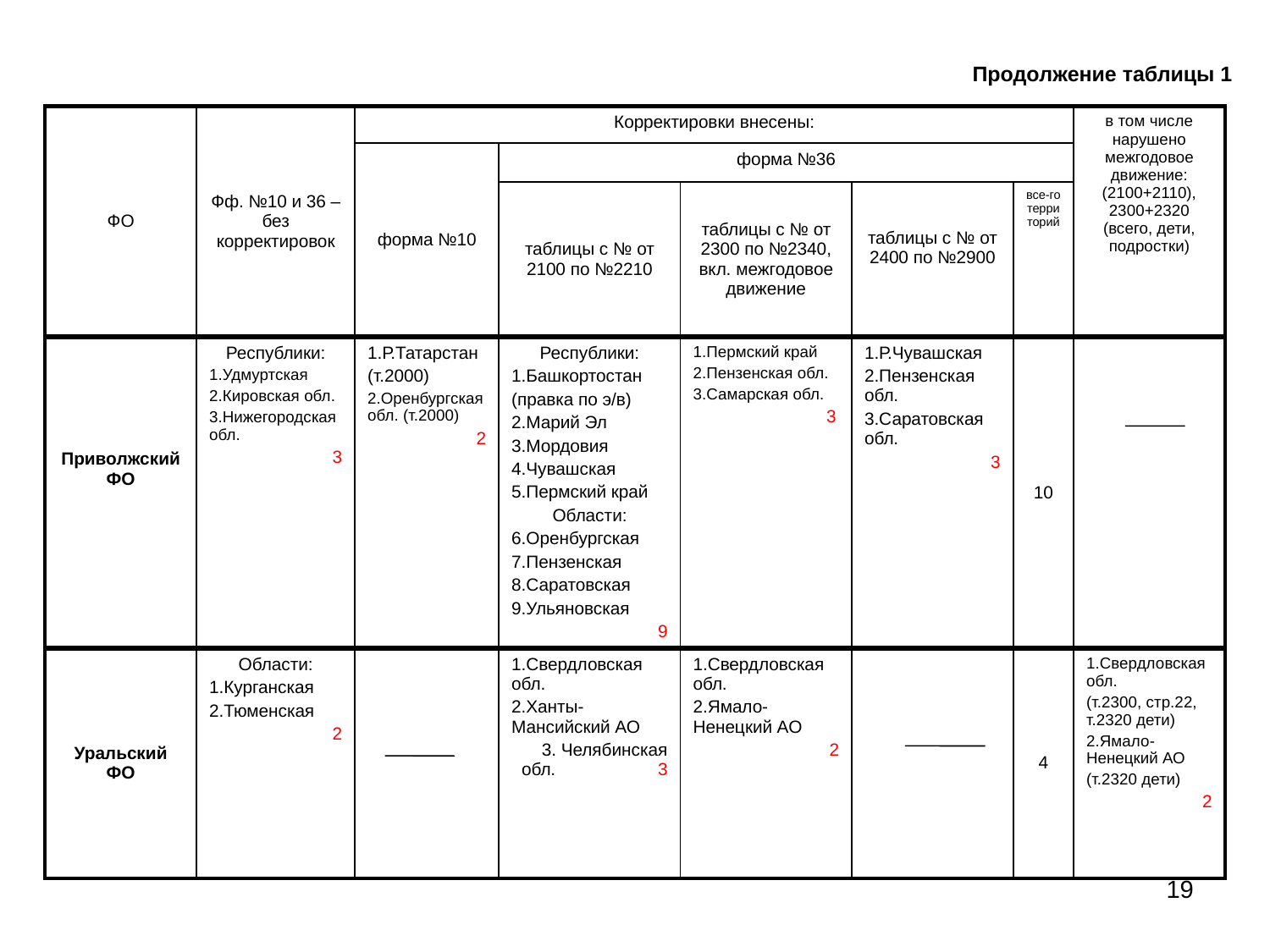

Продолжение таблицы 1
| ФО | Фф. №10 и 36 – без корректировок | Корректировки внесены: |  |  |  |  | в том числе нарушено межгодовое движение: (2100+2110), 2300+2320 (всего, дети, подростки) |
| --- | --- | --- | --- | --- | --- | --- | --- |
|  |  | форма №10 | форма №36 |  |  |  |  |
|  |  |  | таблицы с № от 2100 по №2210 | таблицы с № от 2300 по №2340, вкл. межгодовое движение | таблицы с № от 2400 по №2900 | все-го территорий |  |
| Приволжский ФО | Республики: 1.Удмуртская 2.Кировская обл. 3.Нижегородская обл. 3 | 1.Р.Татарстан (т.2000) 2.Оренбургская обл. (т.2000) 2 | Республики: 1.Башкортостан (правка по э/в) 2.Марий Эл 3.Мордовия 4.Чувашская 5.Пермский край Области: 6.Оренбургская 7.Пензенская 8.Саратовская 9.Ульяновская 9 | 1.Пермский край 2.Пензенская обл. 3.Самарская обл. 3 | 1.Р.Чувашская 2.Пензенская обл. 3.Саратовская обл. 3 | 10 |  |
| Уральский ФО | Области: 1.Курганская 2.Тюменская 2 |  | 1.Свердловская обл. 2.Ханты-Мансийский АО 3. Челябинская обл. 3 | 1.Свердловская обл. 2.Ямало-Ненецкий АО 2 |  | 4 | 1.Свердловская обл. (т.2300, стр.22, т.2320 дети) 2.Ямало-Ненецкий АО (т.2320 дети) 2 |

19